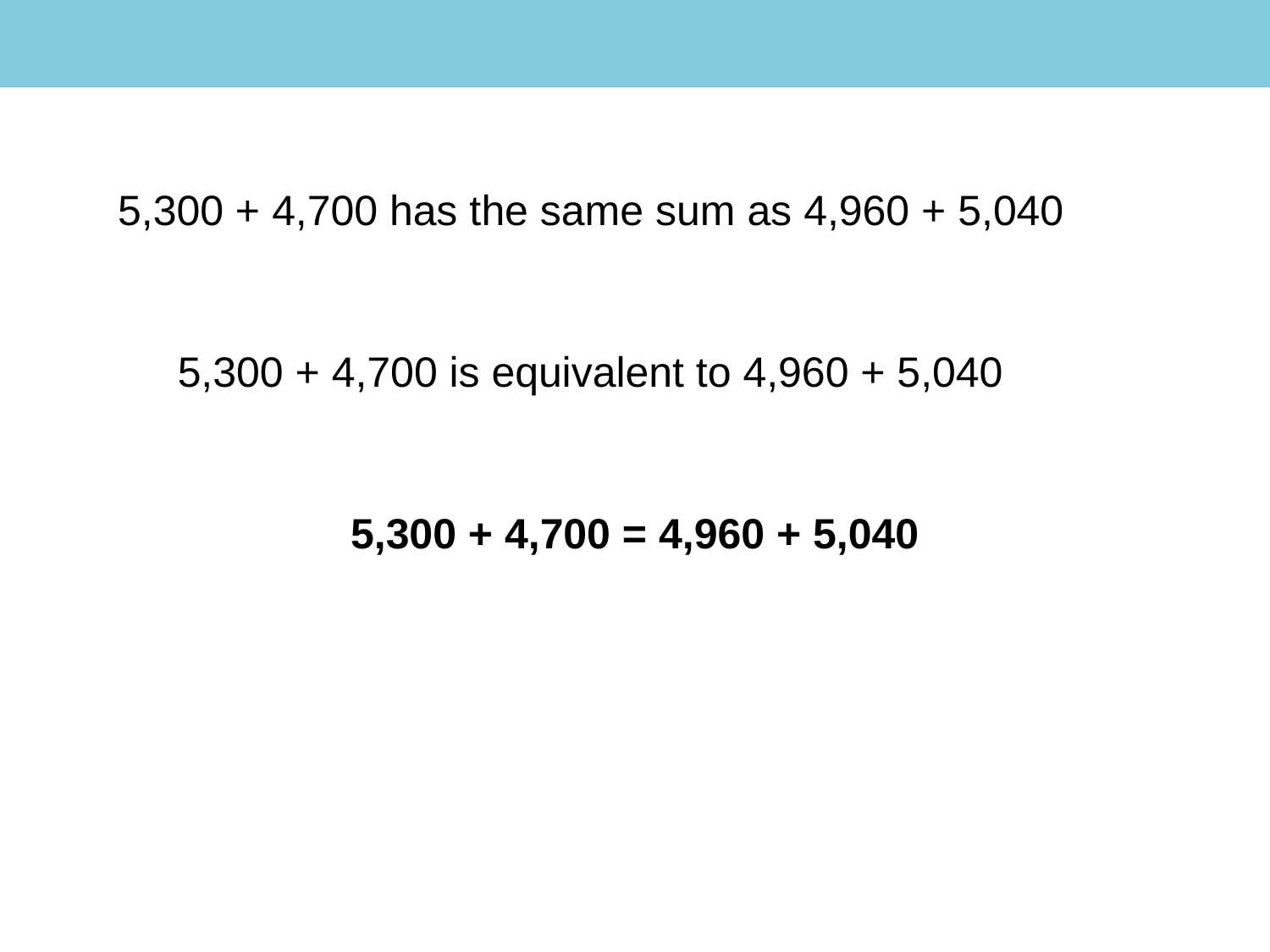

5,300 + 4,700 has the same sum as 4,960 + 5,040
5,300 + 4,700 is equivalent to 4,960 + 5,040
5,300 + 4,700 = 4,960 + 5,040